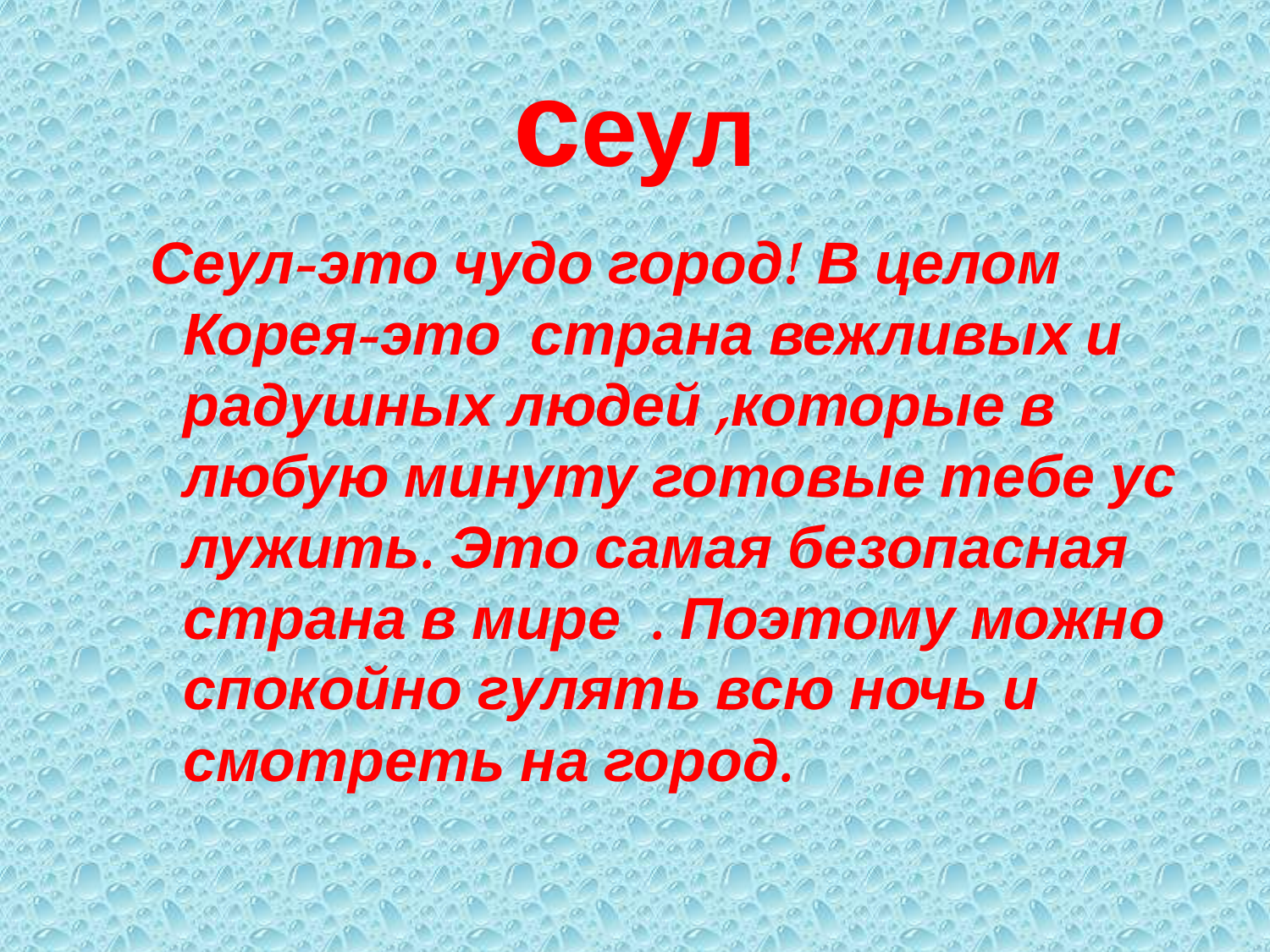

# сеул
Сеул-это чудо город! В целом Корея-это  страна вежливых и радушных людей ,которые в любую минуту готовые тебе ус	лужить. Это самая безопасная страна в мире  . Поэтому можно спокойно гулять всю ночь и смотреть на город.